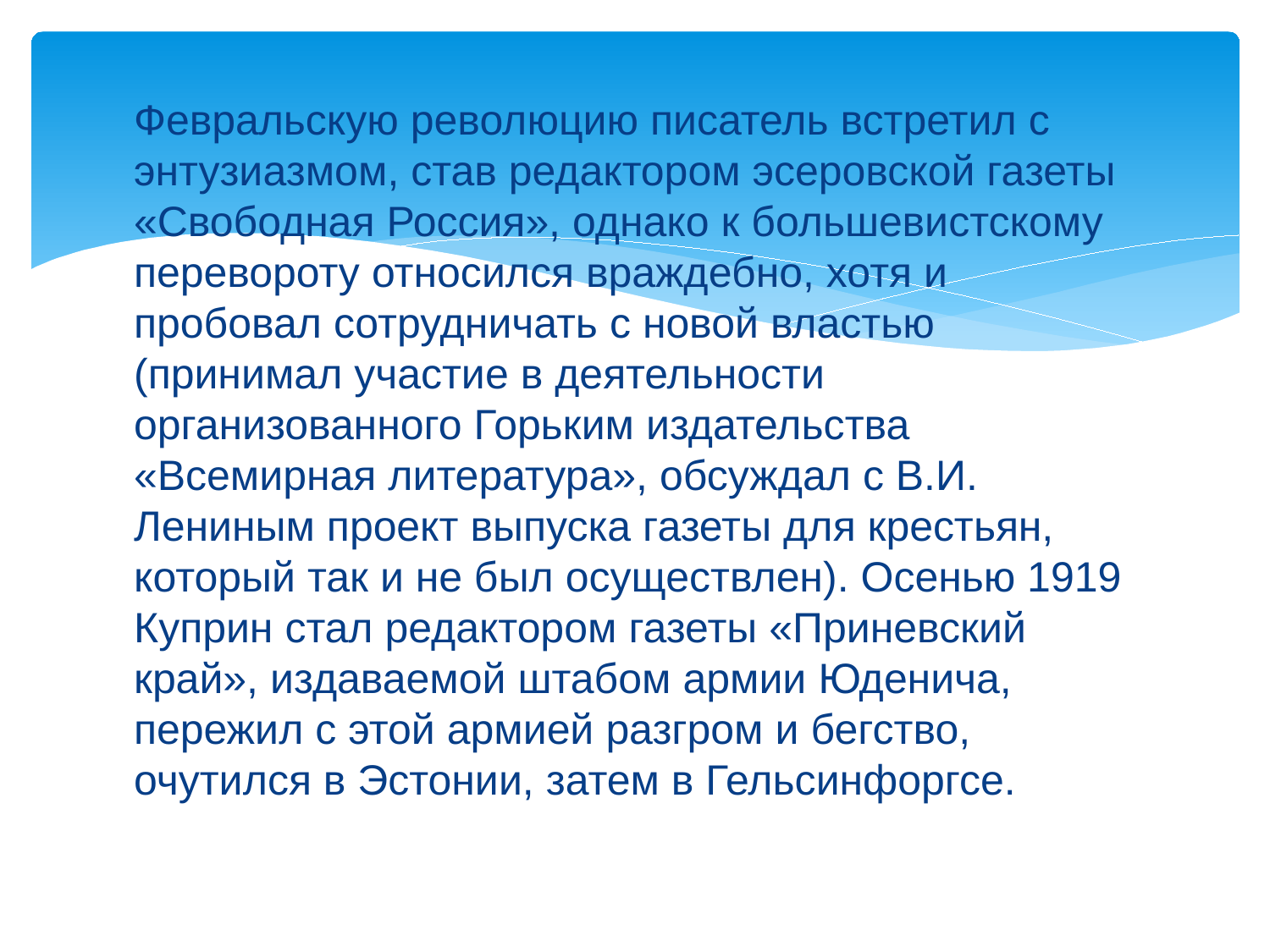

Февральскую революцию писатель встретил с энтузиазмом, став редактором эсеровской газеты «Свободная Россия», однако к большевистскому перевороту относился враждебно, хотя и пробовал сотрудничать с новой властью (принимал участие в деятельности организованного Горьким издательства «Всемирная литература», обсуждал с В.И. Лениным проект выпуска газеты для крестьян, который так и не был осуществлен). Осенью 1919 Куприн стал редактором газеты «Приневский край», издаваемой штабом армии Юденича, пережил с этой армией разгром и бегство, очутился в Эстонии, затем в Гельсинфоргсе.